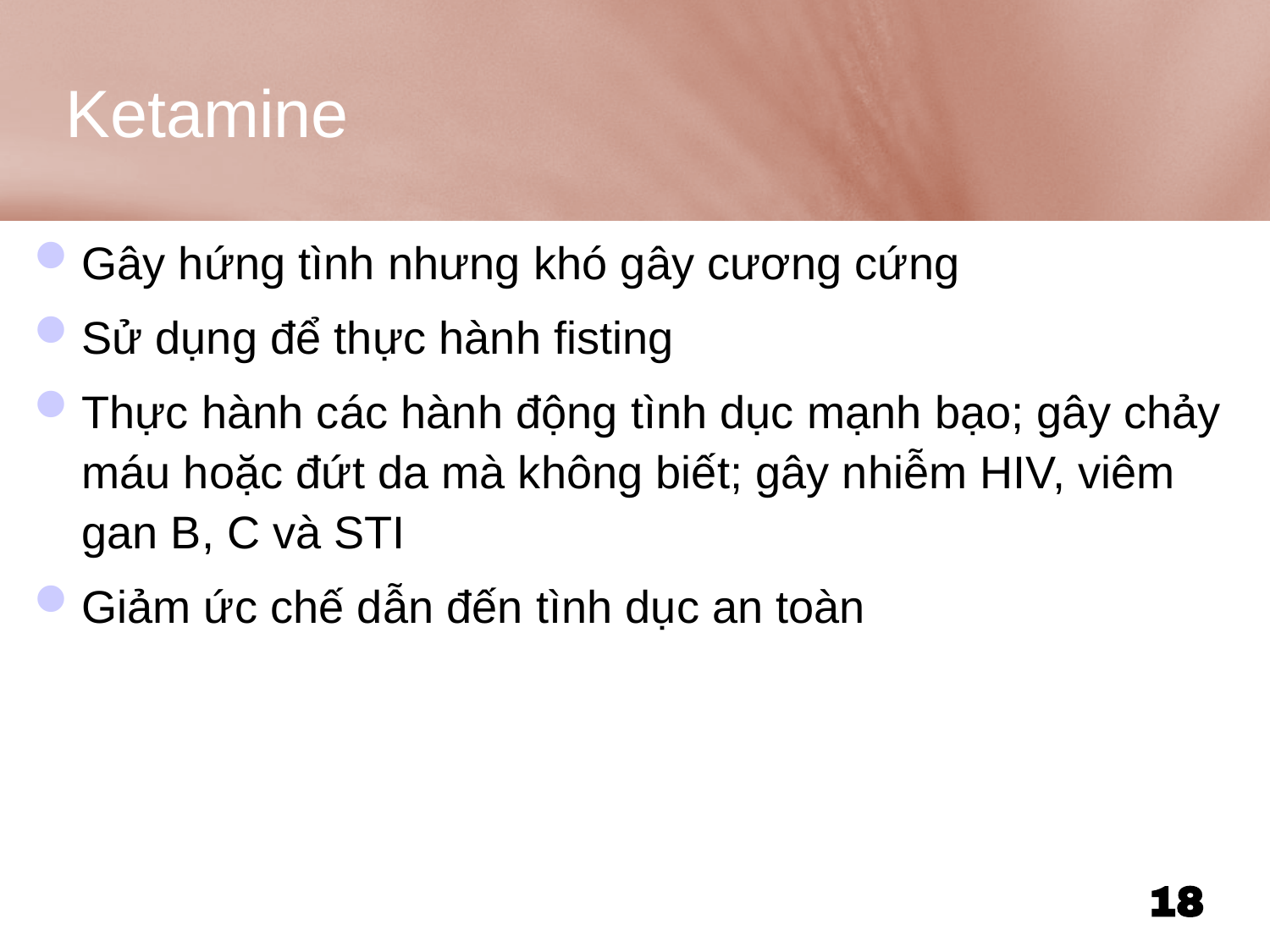

# Ketamine
Gây hứng tình nhưng khó gây cương cứng
Sử dụng để thực hành fisting
Thực hành các hành động tình dục mạnh bạo; gây chảy máu hoặc đứt da mà không biết; gây nhiễm HIV, viêm gan B, C và STI
Giảm ức chế dẫn đến tình dục an toàn
18